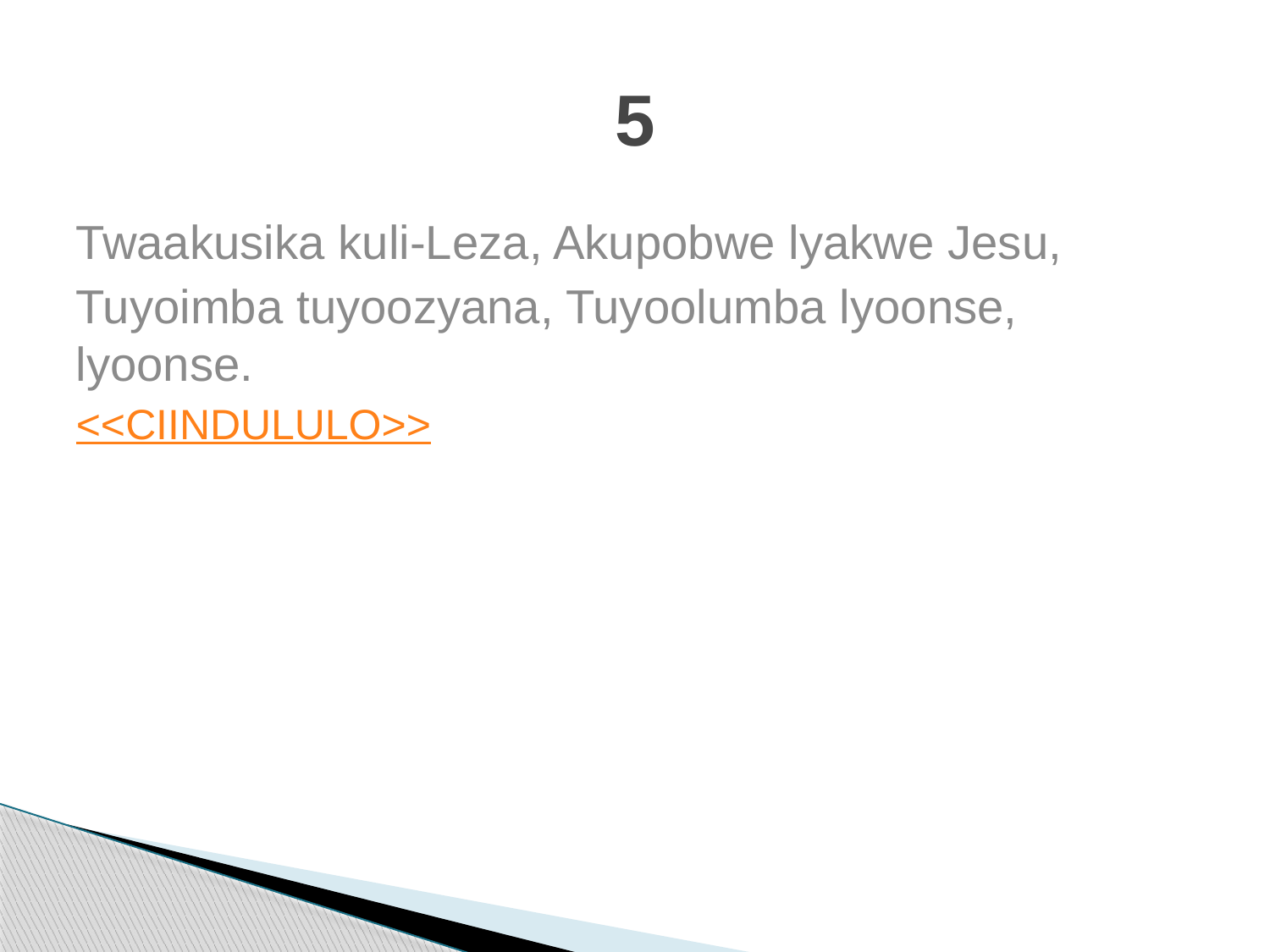

# 5
Twaakusika kuli-Leza, Akupobwe lyakwe Jesu,
Tuyoimba tuyoozyana, Tuyoolumba lyoonse, lyoonse.
<<CIINDULULO>>